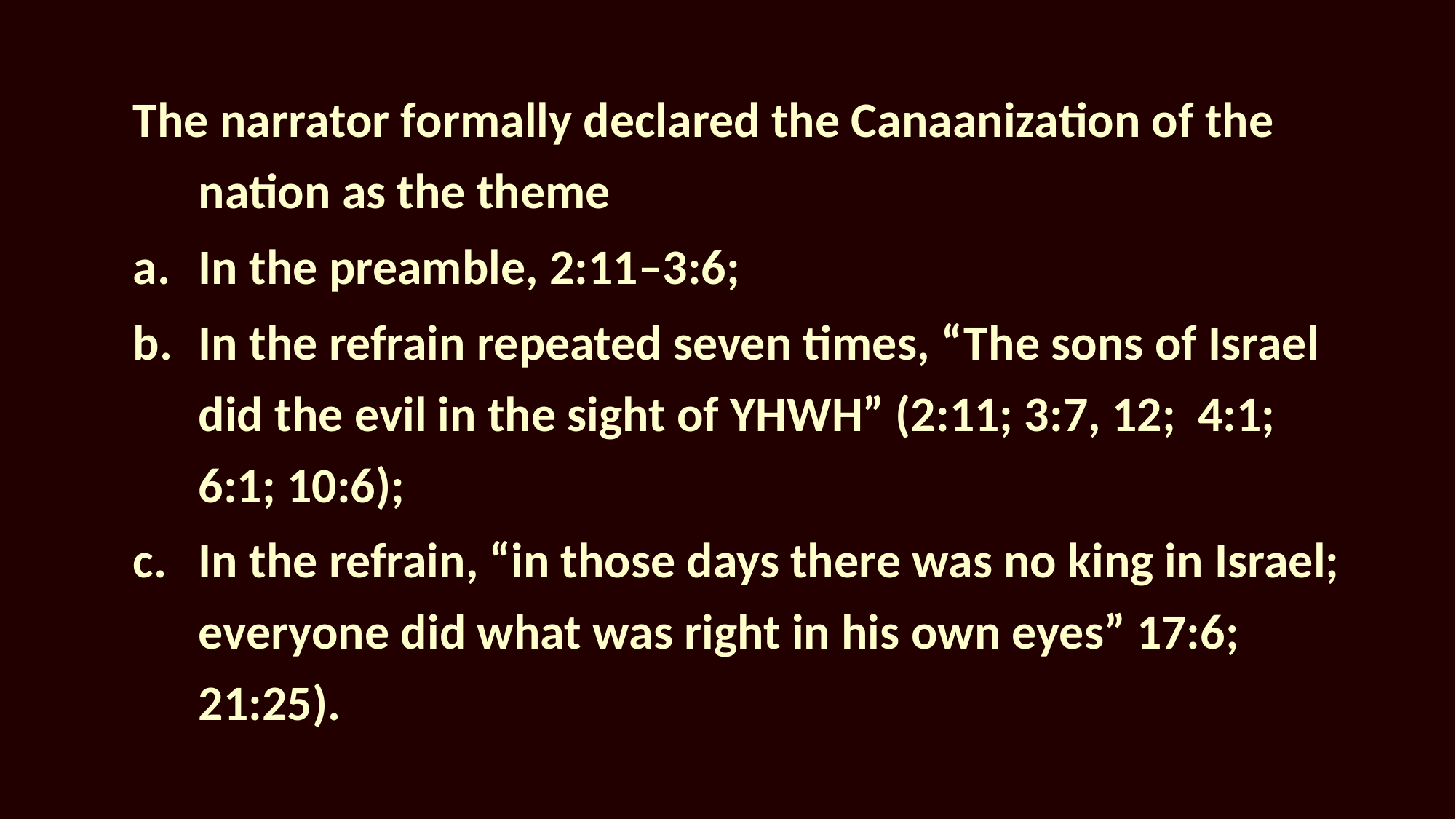

The narrator formally declared the Canaanization of the nation as the theme
In the preamble, 2:11–3:6;
In the refrain repeated seven times, “The sons of Israel did the evil in the sight of YHWH” (2:11; 3:7, 12;  4:1; 6:1; 10:6);
In the refrain, “in those days there was no king in Israel; everyone did what was right in his own eyes” 17:6; 21:25).